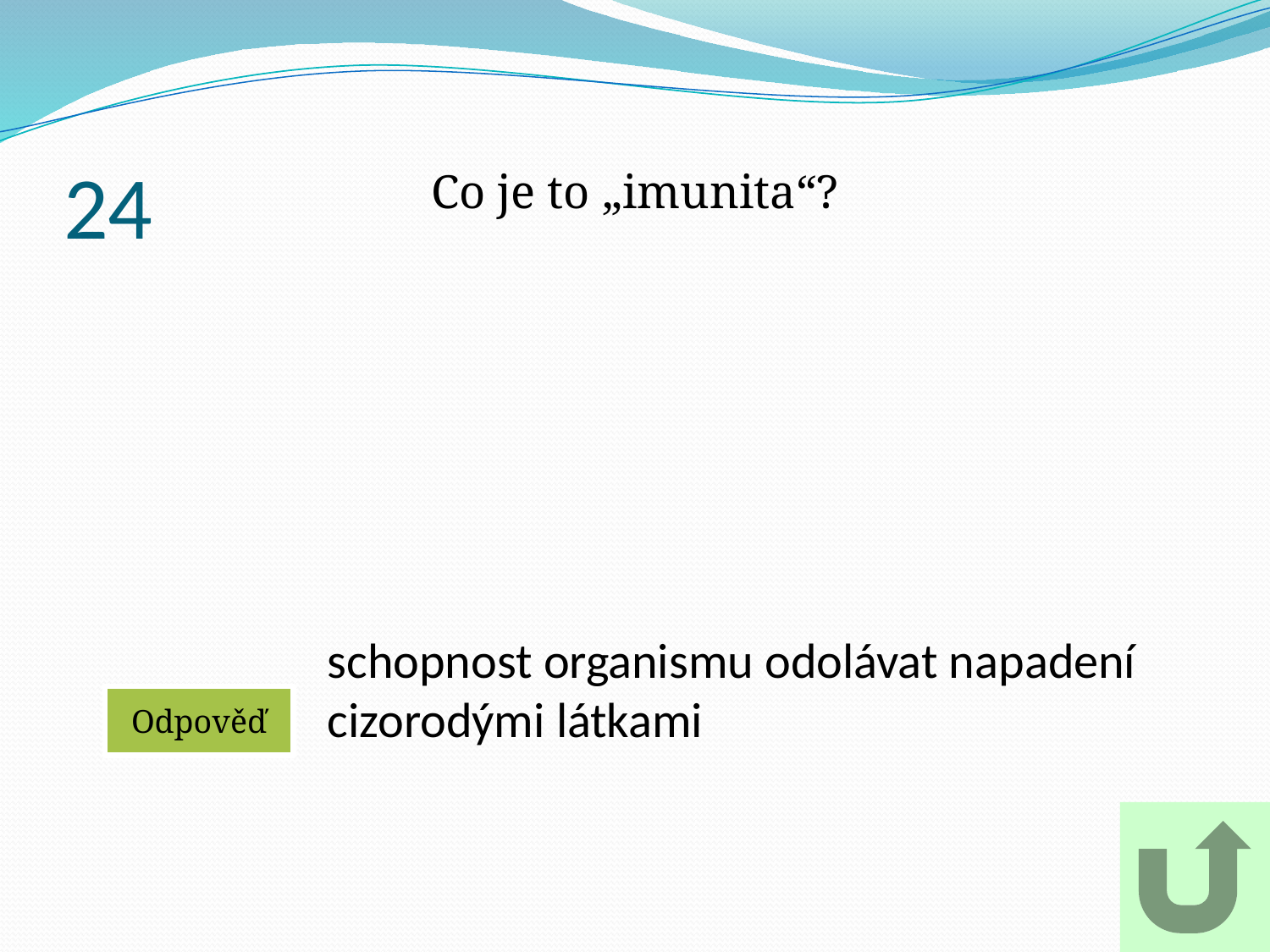

# 24
Co je to „imunita“?

schopnost organismu odolávat napadení cizorodými látkami
Odpověď